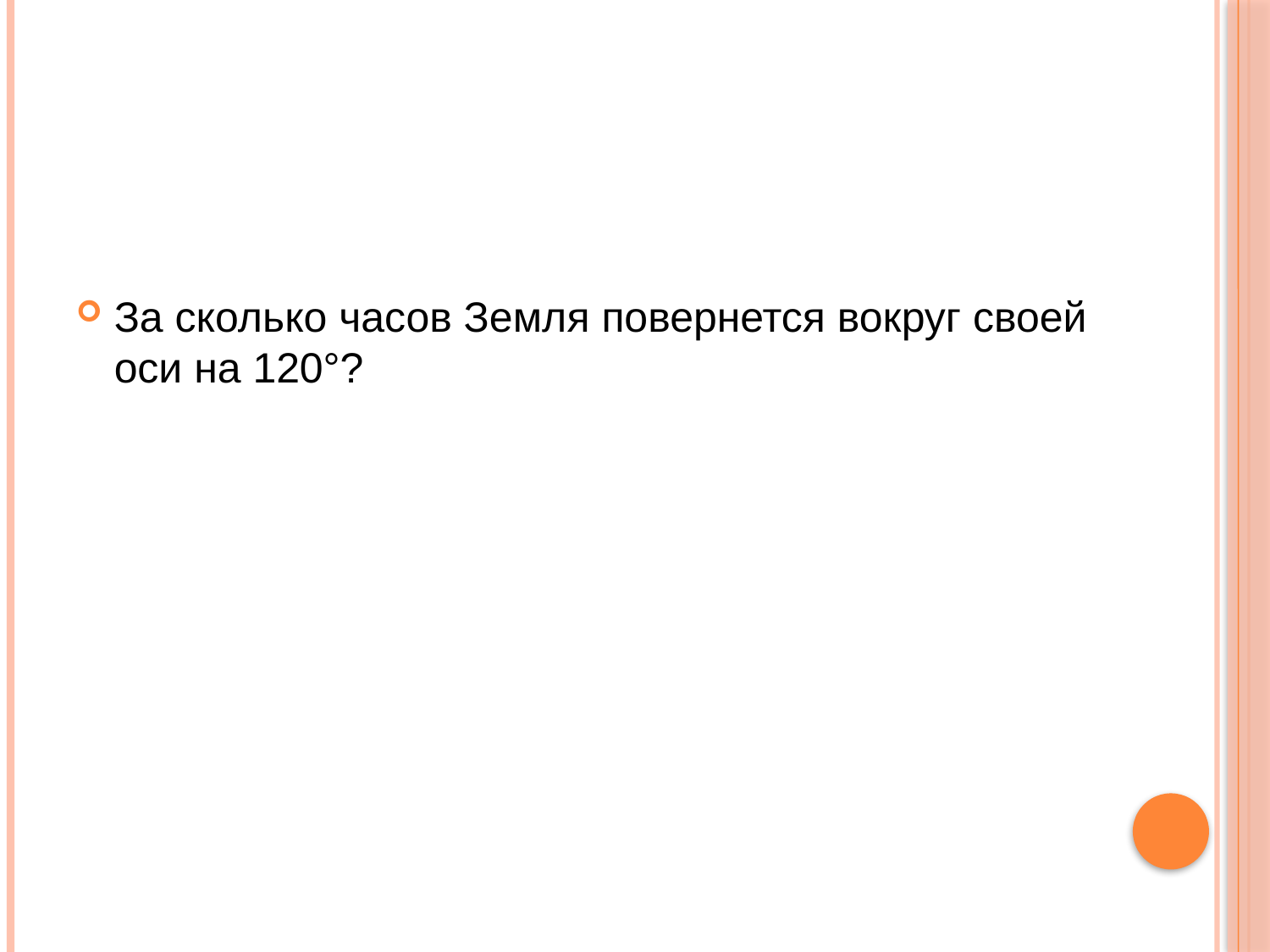

#

За сколь­ко часов Земля по­вер­нет­ся во­круг своей оси на 120°?